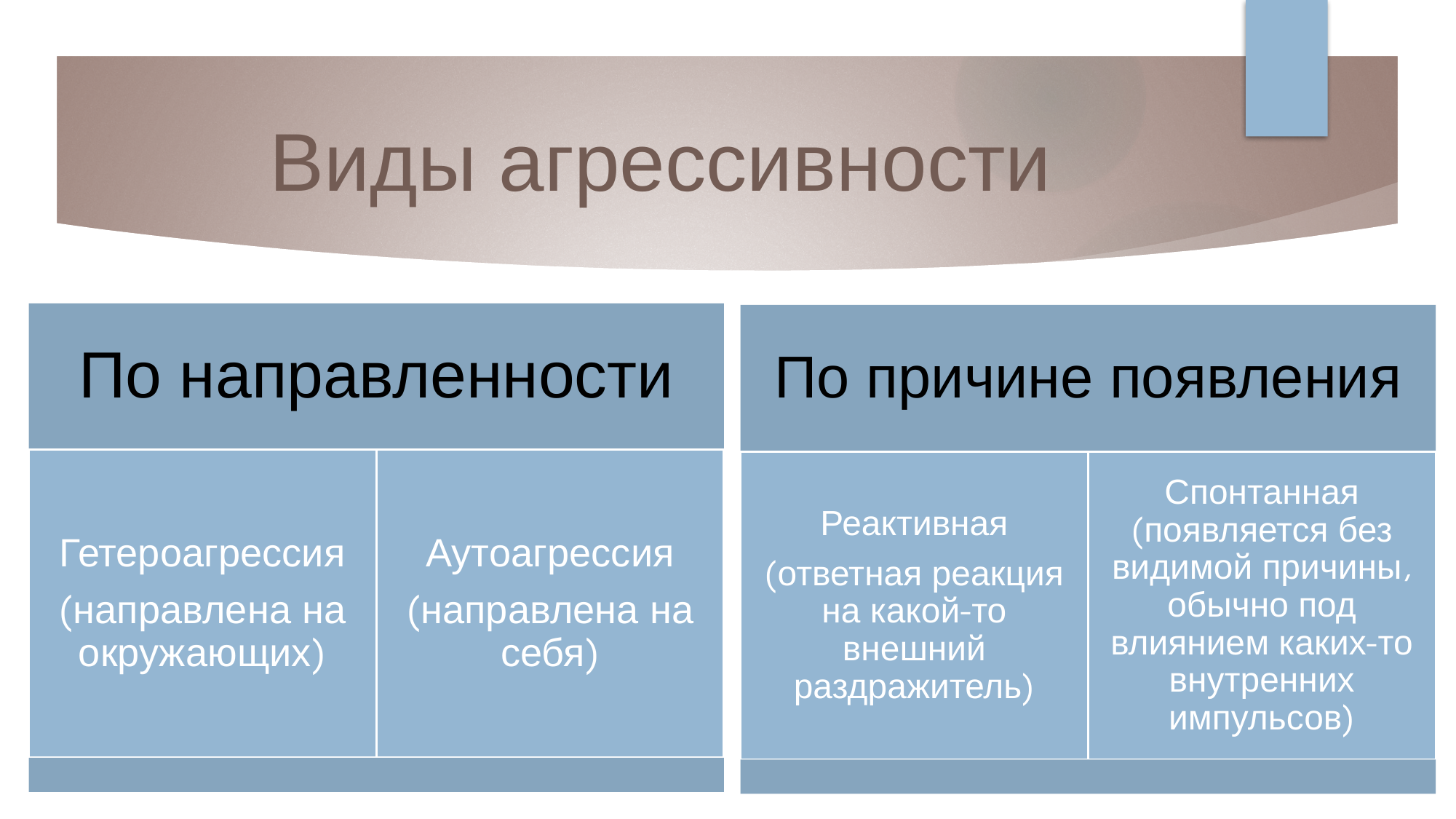

# Виды агрессивности
По направленности
Гетероагрессия
(направлена на окружающих)
Аутоагрессия
(направлена на себя)
По причине появления
Реактивная
(ответная реакция на какой-то внешний раздражитель)
Спонтанная (появляется без видимой причины, обычно под влиянием каких-то внутренних импульсов)